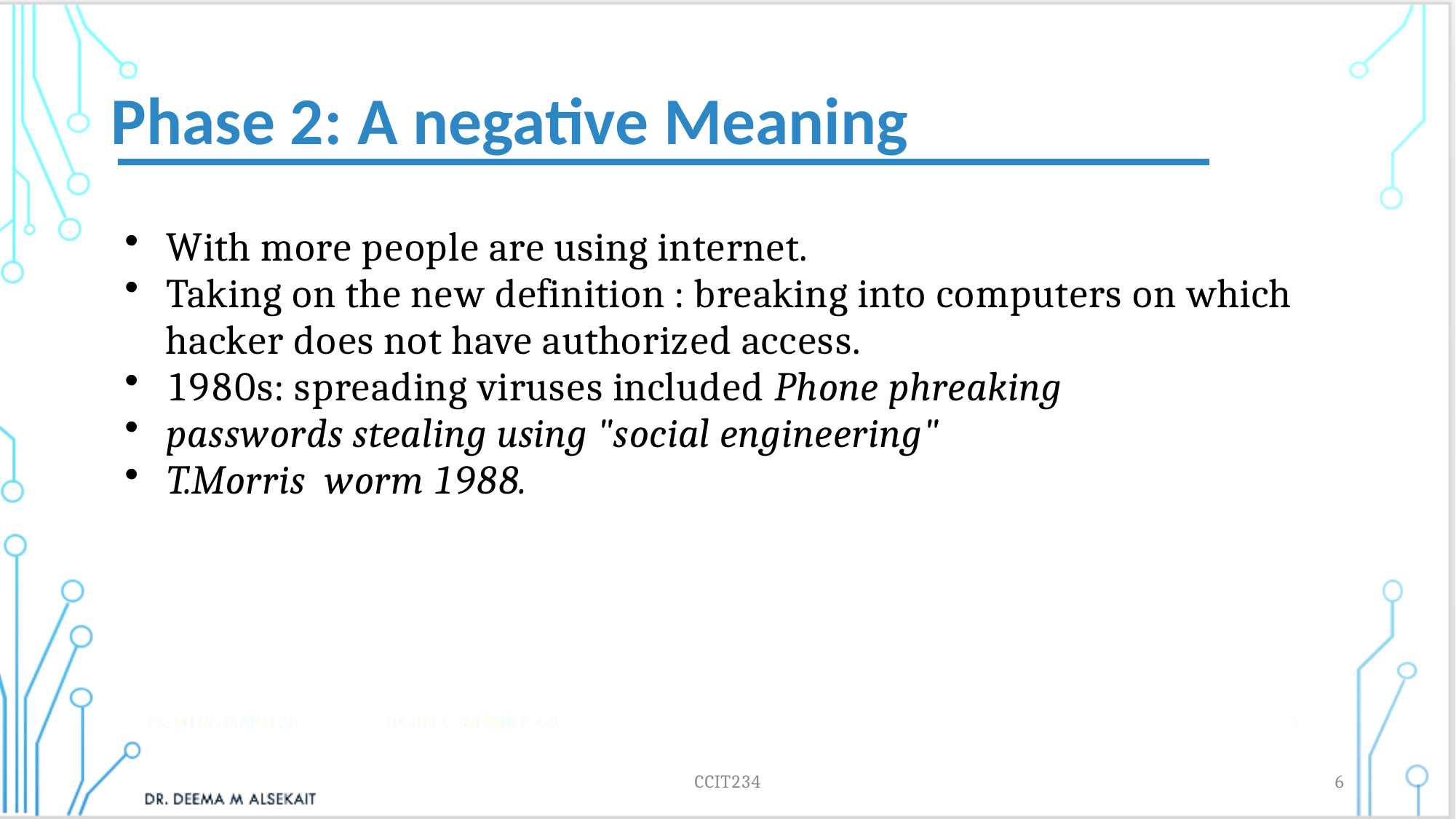

# Phase 2: A negative Meaning
With more people are using internet.
Taking on the new definition : breaking into computers on which hacker does not have authorized access.
1980s: spreading viruses included Phone phreaking
passwords stealing using "social engineering"
T.Morris  worm 1988.

CCIT234
6